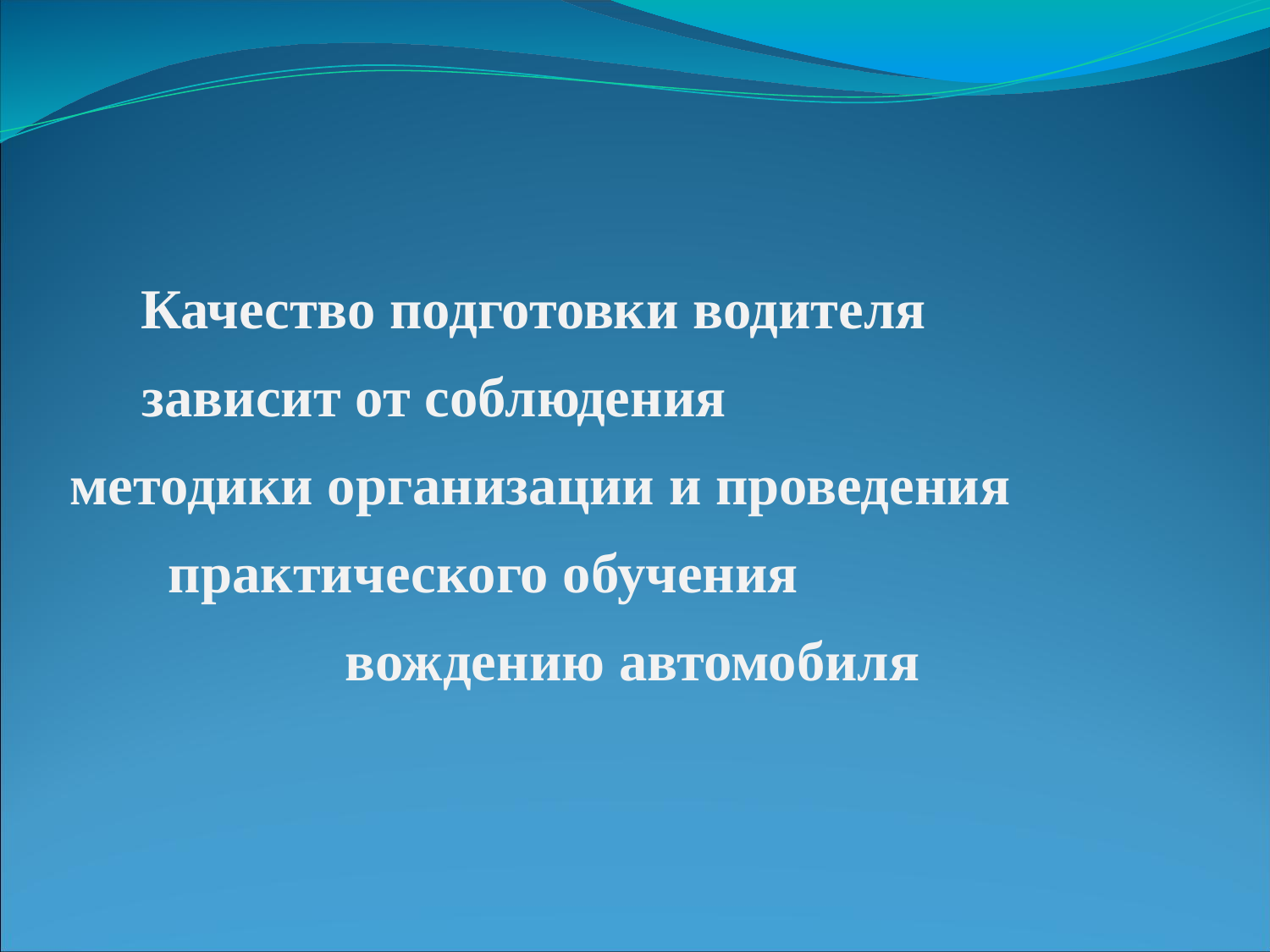

Качество подготовки водителя                зависит от соблюдения                              методики организации и проведения                  практического обучения                          вождению автомобиля